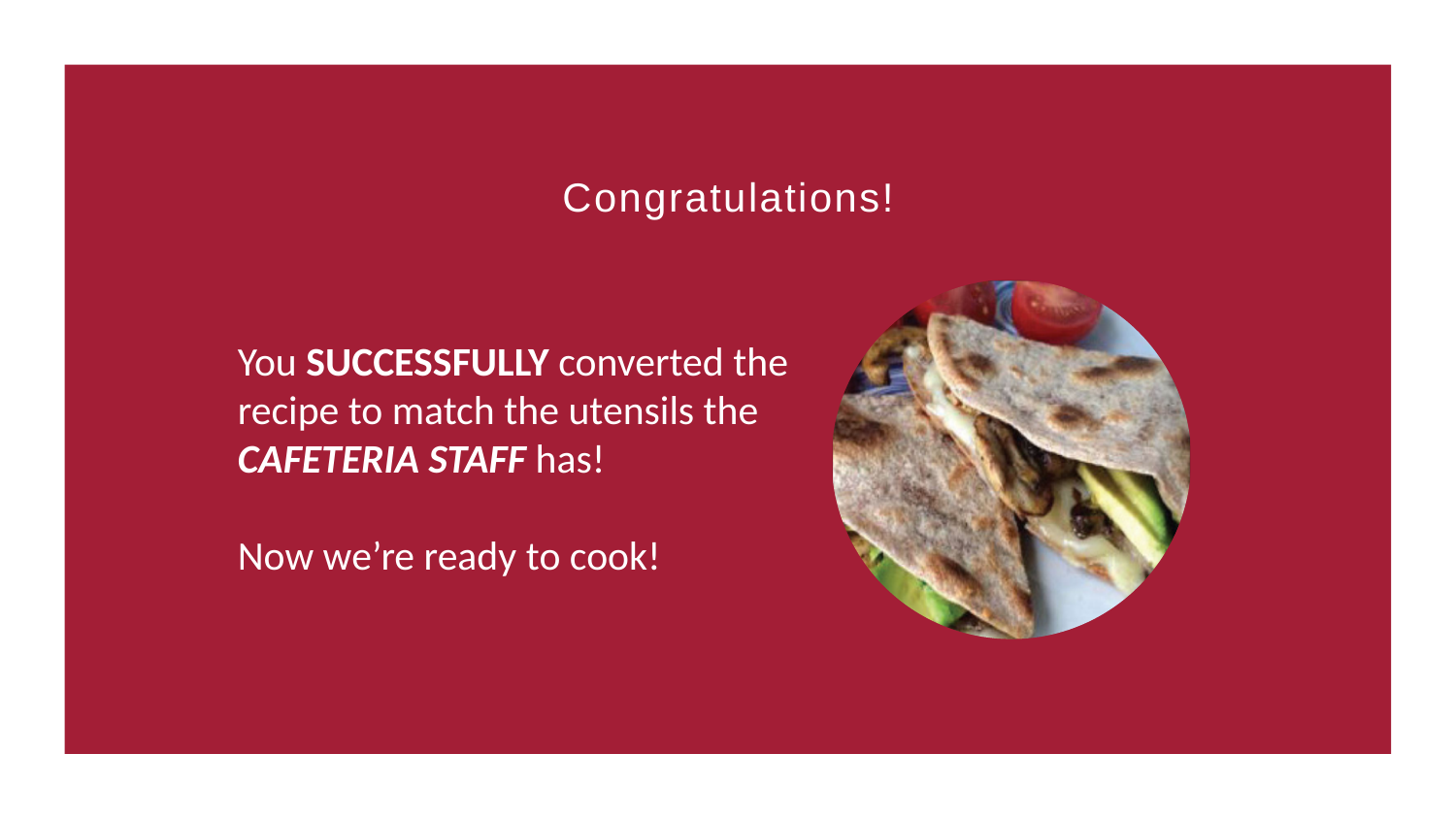

Congratulations!

You SUCCESSFULLY converted the recipe to match the utensils the CAFETERIA STAFF has!

Now we’re ready to cook!